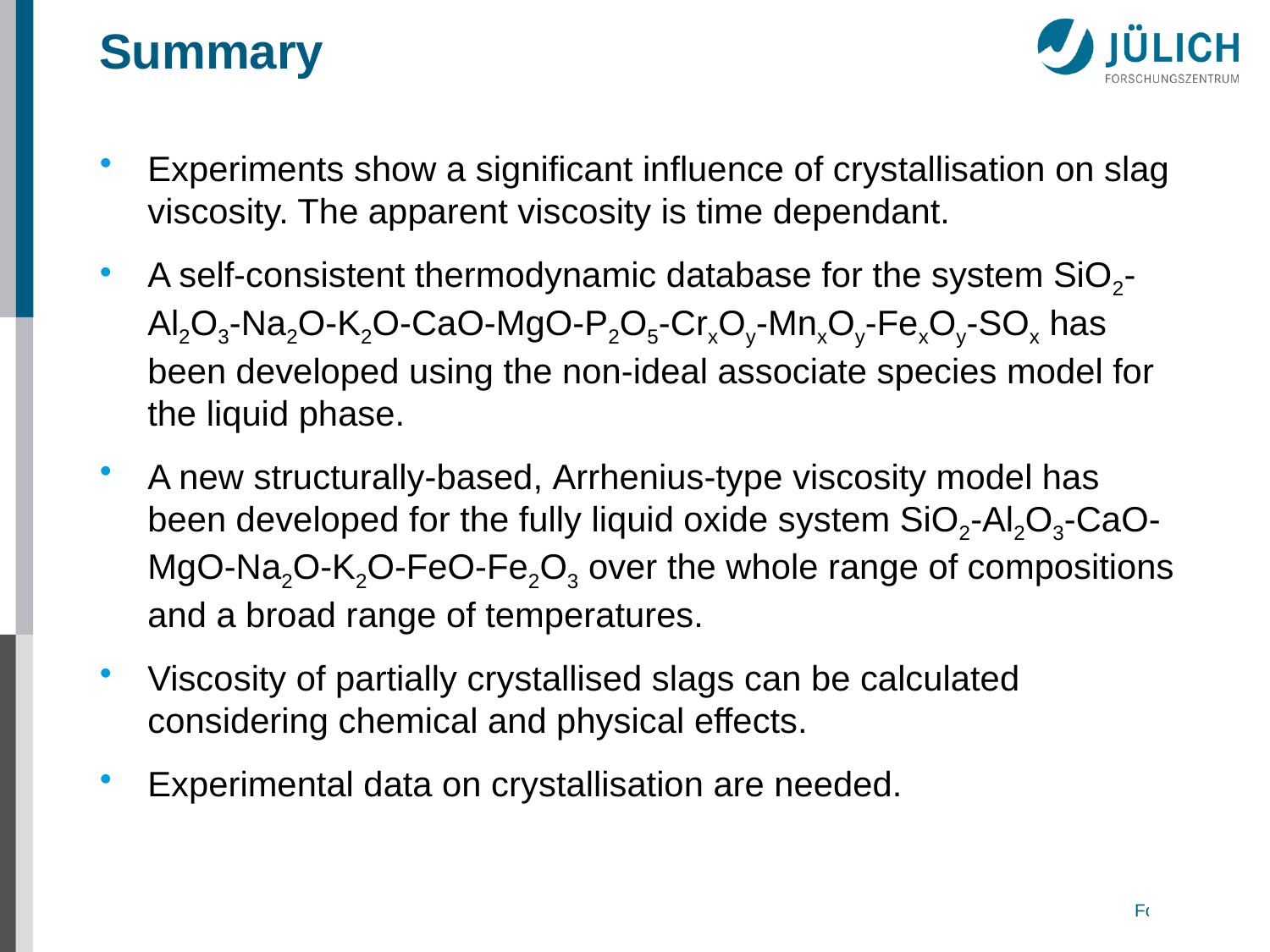

# Summary
Experiments show a significant influence of crystallisation on slag viscosity. The apparent viscosity is time dependant.
A self-consistent thermodynamic database for the system SiO2-Al2O3-Na2O-K2O-CaO-MgO-P2O5-CrxOy-MnxOy-FexOy-SOx has been developed using the non-ideal associate species model for the liquid phase.
A new structurally-based, Arrhenius-type viscosity model has been developed for the fully liquid oxide system SiO2-Al2O3-CaO-MgO-Na2O-K2O-FeO-Fe2O3 over the whole range of compositions and a broad range of temperatures.
Viscosity of partially crystallised slags can be calculated considering chemical and physical effects.
Experimental data on crystallisation are needed.